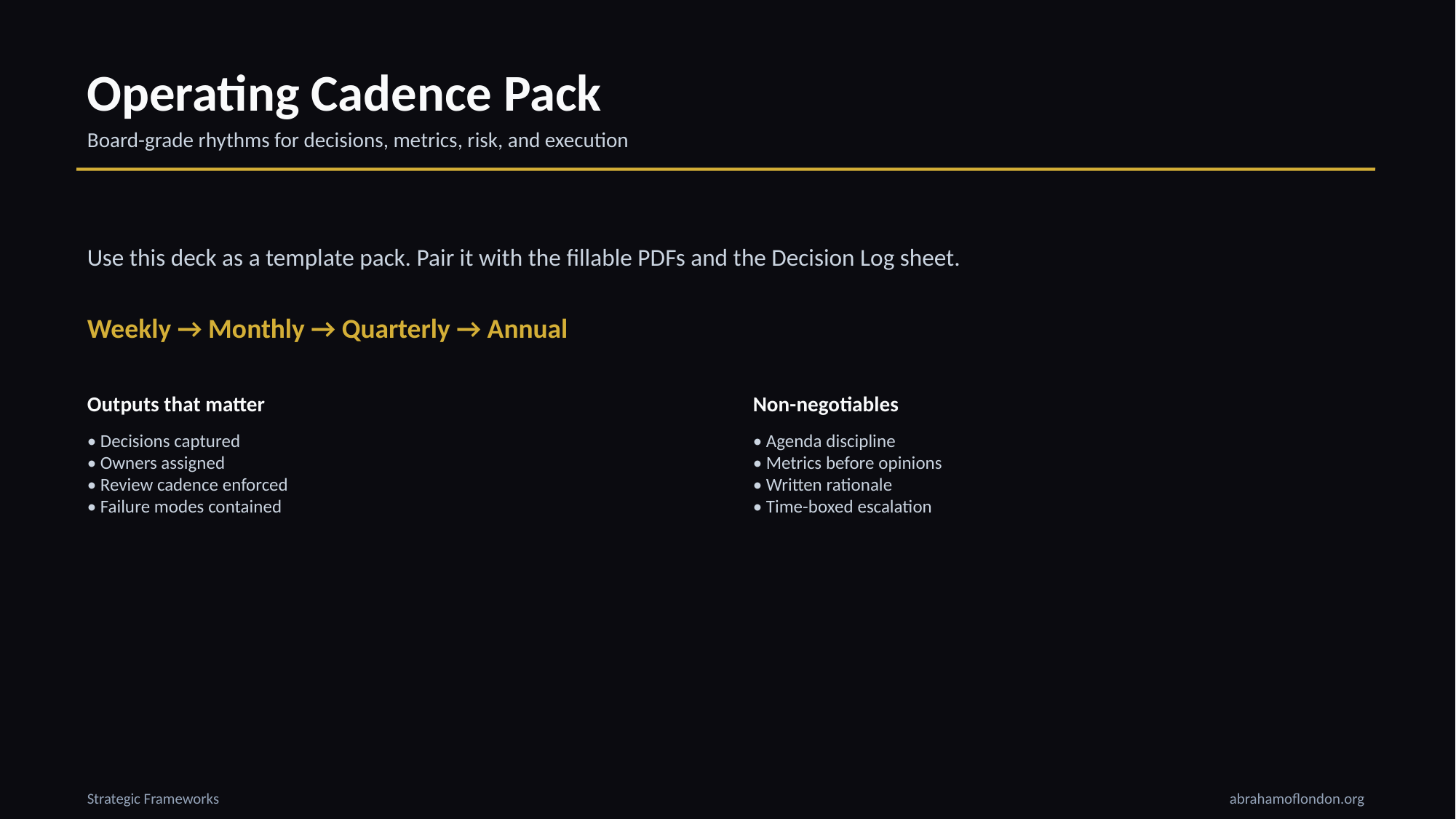

Operating Cadence Pack
Board-grade rhythms for decisions, metrics, risk, and execution

Use this deck as a template pack. Pair it with the fillable PDFs and the Decision Log sheet.
Weekly → Monthly → Quarterly → Annual
Outputs that matter
Non-negotiables
• Decisions captured
• Owners assigned
• Review cadence enforced
• Failure modes contained
• Agenda discipline
• Metrics before opinions
• Written rationale
• Time-boxed escalation
Strategic Frameworks
abrahamoflondon.org